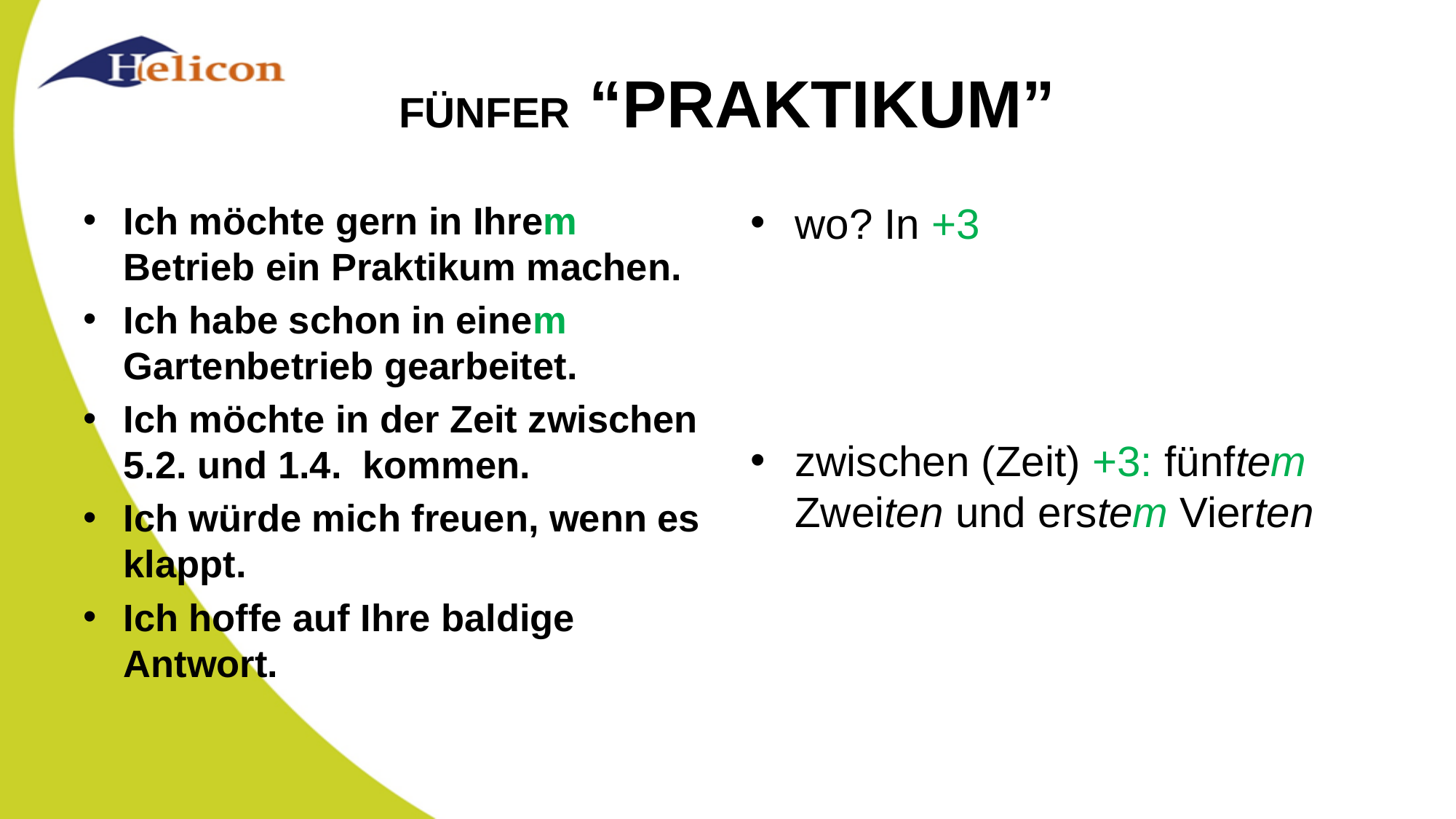

# FÜNFER “PRAKTIKUM”
Ich möchte gern in Ihrem Betrieb ein Praktikum machen.
Ich habe schon in einem Gartenbetrieb gearbeitet.
Ich möchte in der Zeit zwischen 5.2. und 1.4.  kommen.
Ich würde mich freuen, wenn es klappt.
Ich hoffe auf Ihre baldige Antwort.

wo? In +3

zwischen (Zeit) +3: fünftem Zweiten und erstem Vierten